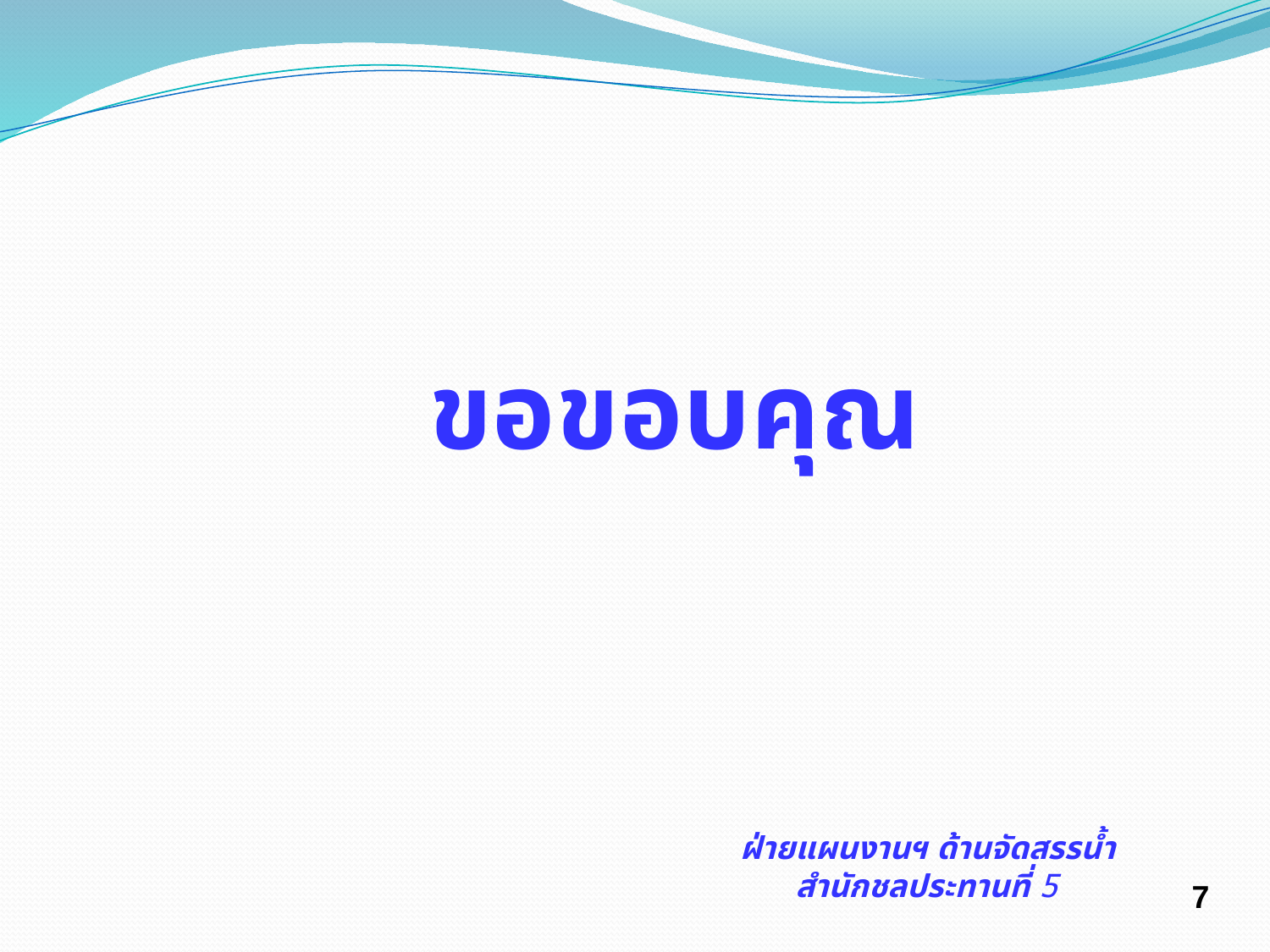

ขอขอบคุณ
ฝ่ายแผนงานฯ ด้านจัดสรรน้ำ
สำนักชลประทานที่ 5